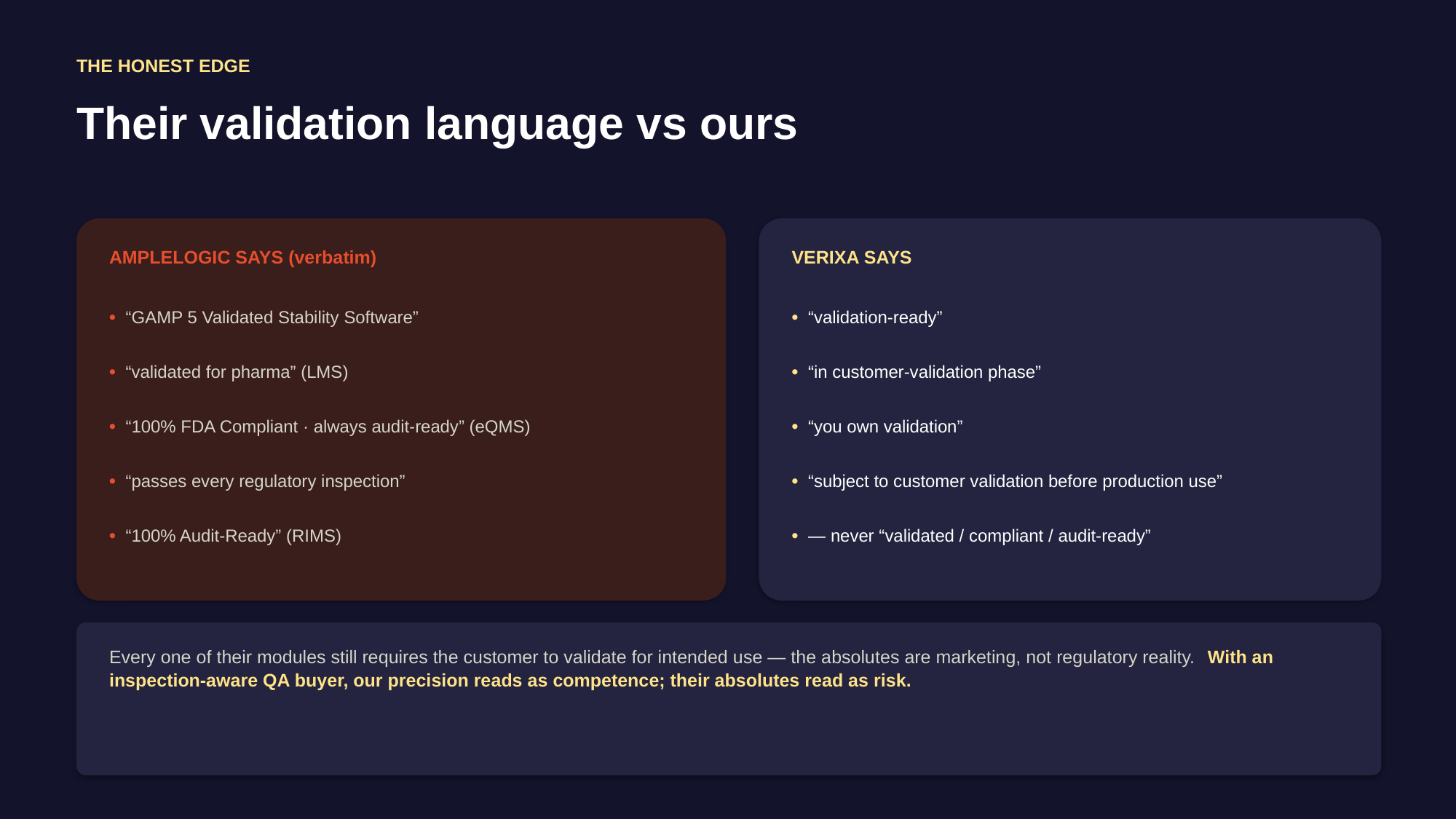

THE HONEST EDGE
Their validation language vs ours

AMPLELOGIC SAYS (verbatim)
VERIXA SAYS
•  “GAMP 5 Validated Stability Software”
•  “validation-ready”
•  “validated for pharma” (LMS)
•  “in customer-validation phase”
•  “100% FDA Compliant · always audit-ready” (eQMS)
•  “you own validation”
•  “passes every regulatory inspection”
•  “subject to customer validation before production use”
•  “100% Audit-Ready” (RIMS)
•  — never “validated / compliant / audit-ready”

Every one of their modules still requires the customer to validate for intended use — the absolutes are marketing, not regulatory reality.  With an inspection-aware QA buyer, our precision reads as competence; their absolutes read as risk.